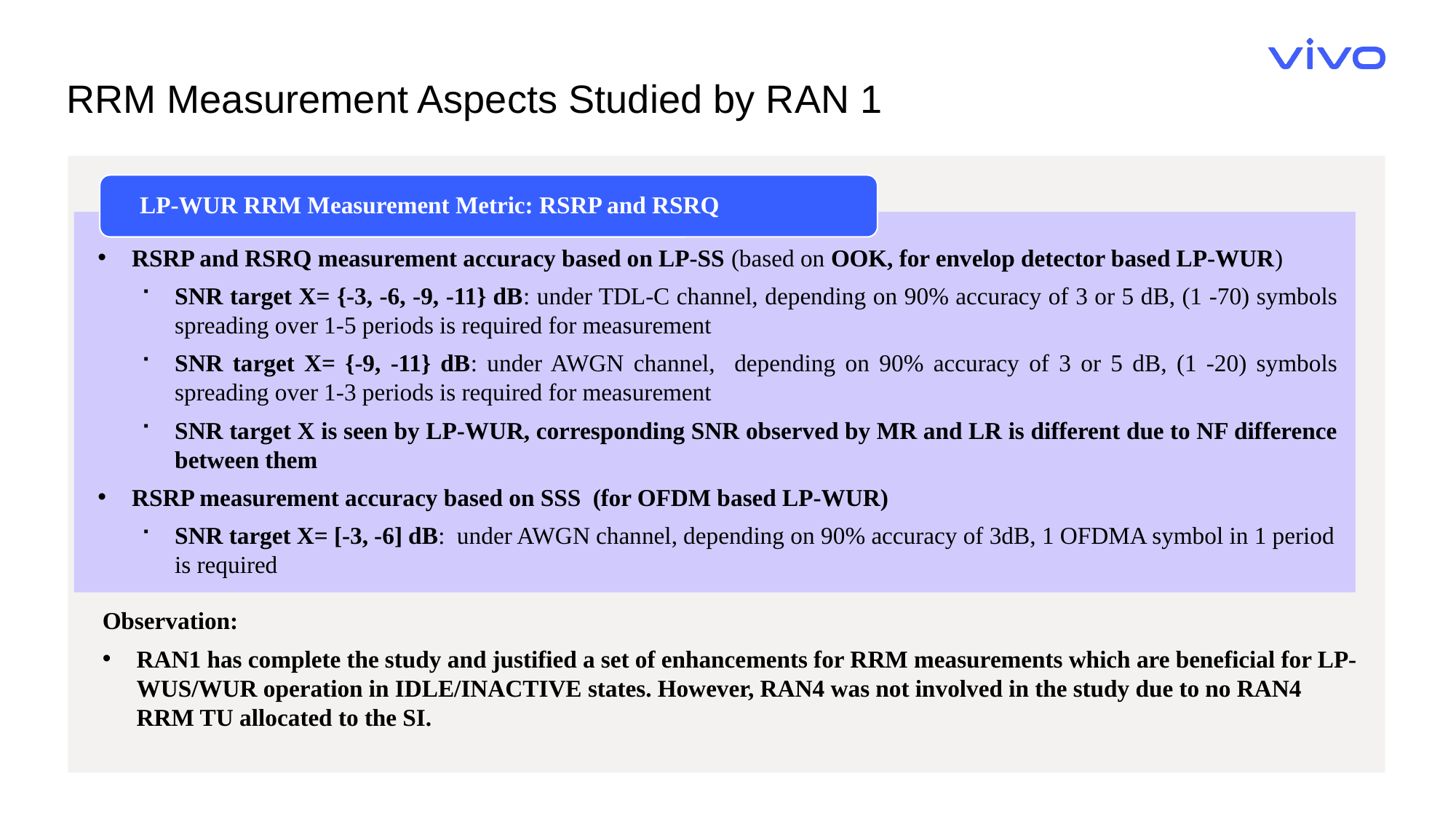

RRM Measurement Aspects Studied by RAN 1
LP-WUR RRM Measurement Metric: RSRP and RSRQ
RSRP and RSRQ measurement accuracy based on LP-SS (based on OOK, for envelop detector based LP-WUR)
SNR target X= {-3, -6, -9, -11} dB: under TDL-C channel, depending on 90% accuracy of 3 or 5 dB, (1 -70) symbols spreading over 1-5 periods is required for measurement
SNR target X= {-9, -11} dB: under AWGN channel,  depending on 90% accuracy of 3 or 5 dB, (1 -20) symbols spreading over 1-3 periods is required for measurement
SNR target X is seen by LP-WUR, corresponding SNR observed by MR and LR is different due to NF difference between them
RSRP measurement accuracy based on SSS  (for OFDM based LP-WUR)
SNR target X= [-3, -6] dB:  under AWGN channel, depending on 90% accuracy of 3dB, 1 OFDMA symbol in 1 period is required
Observation:
RAN1 has complete the study and justified a set of enhancements for RRM measurements which are beneficial for LP-WUS/WUR operation in IDLE/INACTIVE states. However, RAN4 was not involved in the study due to no RAN4 RRM TU allocated to the SI.